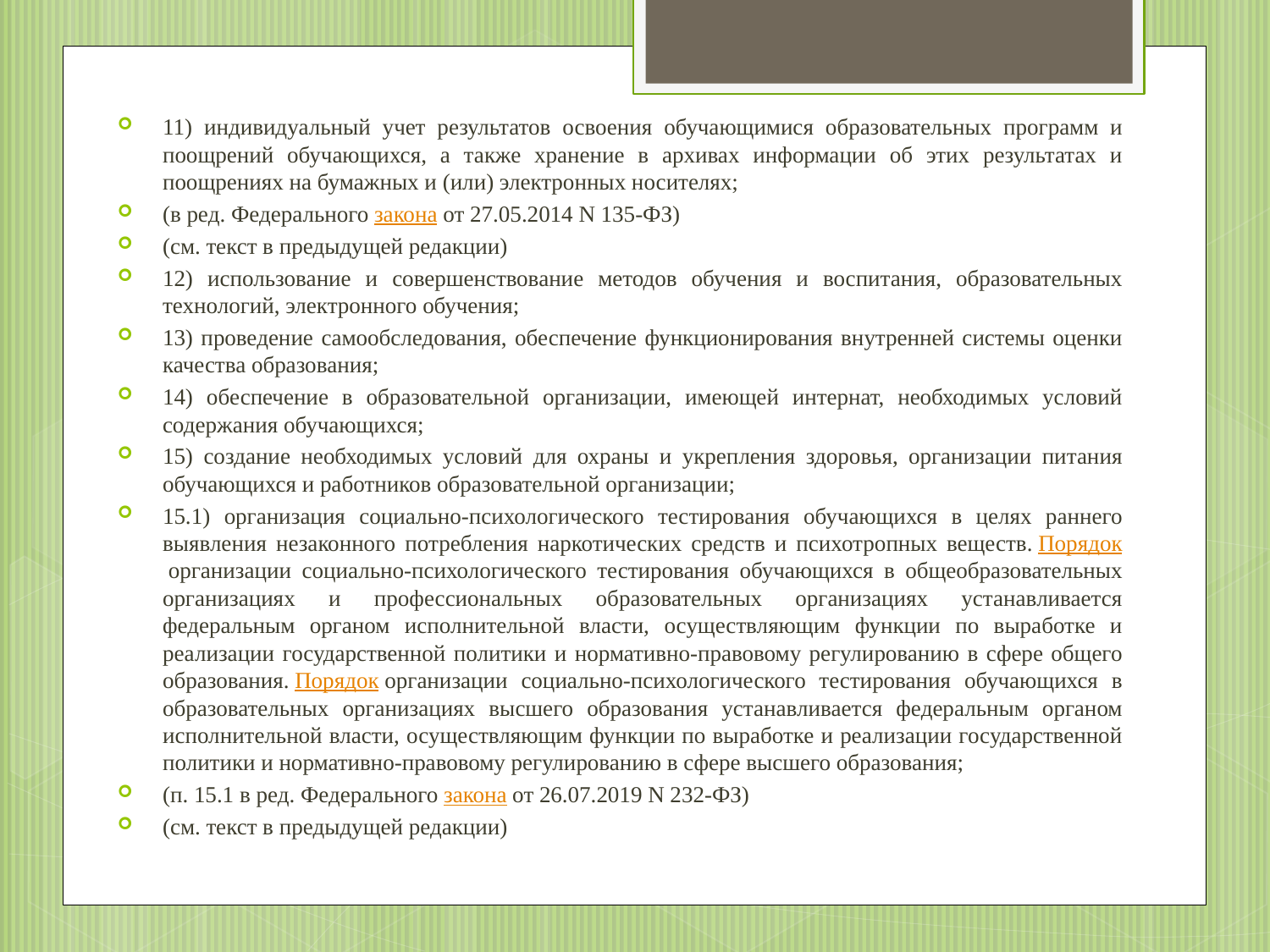

11) индивидуальный учет результатов освоения обучающимися образовательных программ и поощрений обучающихся, а также хранение в архивах информации об этих результатах и поощрениях на бумажных и (или) электронных носителях;
(в ред. Федерального закона от 27.05.2014 N 135-ФЗ)
(см. текст в предыдущей редакции)
12) использование и совершенствование методов обучения и воспитания, образовательных технологий, электронного обучения;
13) проведение самообследования, обеспечение функционирования внутренней системы оценки качества образования;
14) обеспечение в образовательной организации, имеющей интернат, необходимых условий содержания обучающихся;
15) создание необходимых условий для охраны и укрепления здоровья, организации питания обучающихся и работников образовательной организации;
15.1) организация социально-психологического тестирования обучающихся в целях раннего выявления незаконного потребления наркотических средств и психотропных веществ. Порядок организации социально-психологического тестирования обучающихся в общеобразовательных организациях и профессиональных образовательных организациях устанавливается федеральным органом исполнительной власти, осуществляющим функции по выработке и реализации государственной политики и нормативно-правовому регулированию в сфере общего образования. Порядок организации социально-психологического тестирования обучающихся в образовательных организациях высшего образования устанавливается федеральным органом исполнительной власти, осуществляющим функции по выработке и реализации государственной политики и нормативно-правовому регулированию в сфере высшего образования;
(п. 15.1 в ред. Федерального закона от 26.07.2019 N 232-ФЗ)
(см. текст в предыдущей редакции)